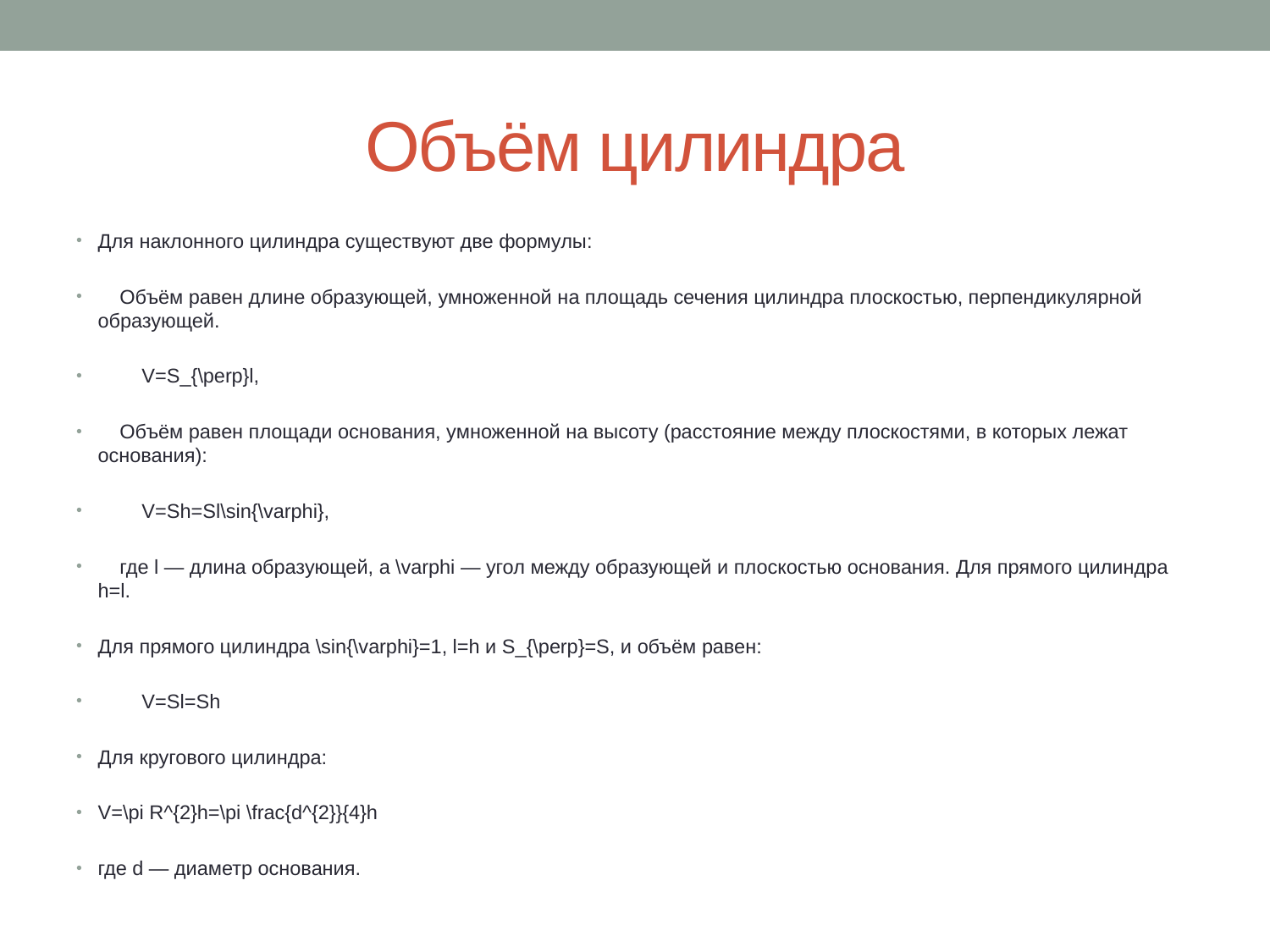

# Объём цилиндра
Для наклонного цилиндра существуют две формулы:

    Объём равен длине образующей, умноженной на площадь сечения цилиндра плоскостью, перпендикулярной образующей.

        V=S_{\perp}l,

    Объём равен площади основания, умноженной на высоту (расстояние между плоскостями, в которых лежат основания):

        V=Sh=Sl\sin{\varphi},

    где l — длина образующей, а \varphi — угол между образующей и плоскостью основания. Для прямого цилиндра h=l.

Для прямого цилиндра \sin{\varphi}=1, l=h и S_{\perp}=S, и объём равен:

        V=Sl=Sh

Для кругового цилиндра:

V=\pi R^{2}h=\pi \frac{d^{2}}{4}h

где d — диаметр основания.